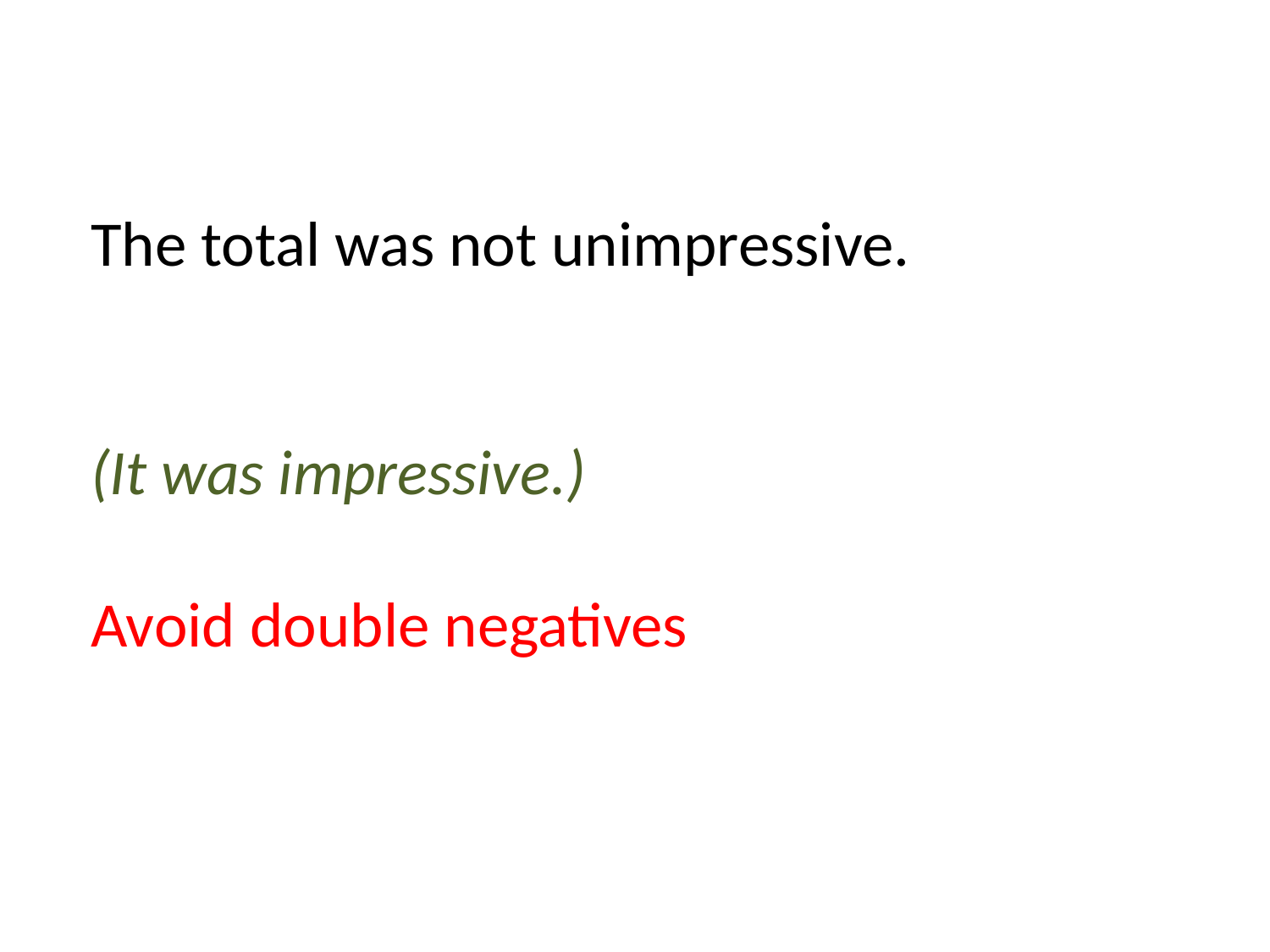

The total was not unimpressive.

(It was impressive.)

Avoid double negatives